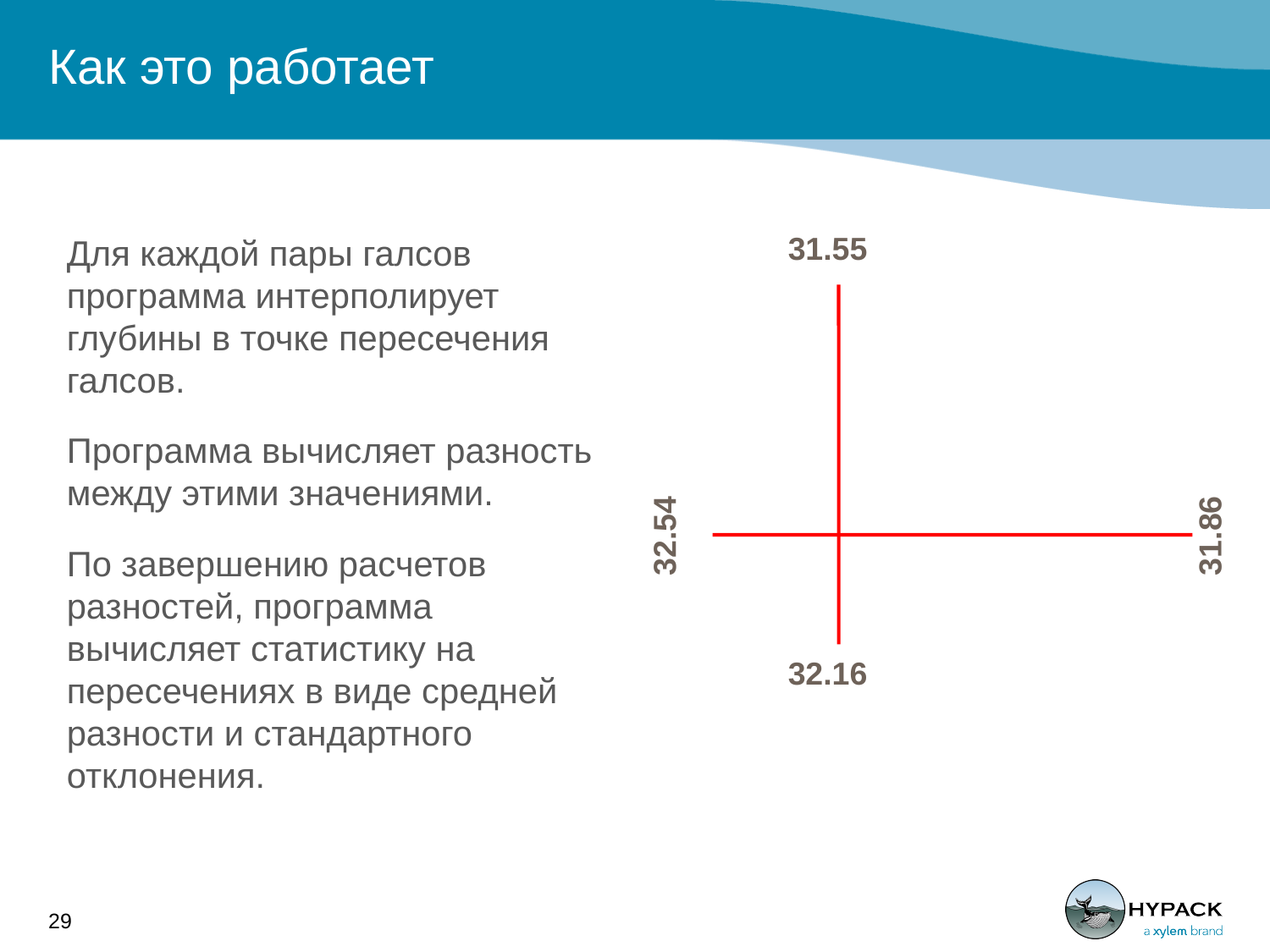

# Как это работает
31.55

32.54
31.86

32.16
Для каждой пары галсов программа интерполирует глубины в точке пересечения галсов.
Программа вычисляет разность между этими значениями.
По завершению расчетов разностей, программа вычисляет статистику на пересечениях в виде средней разности и стандартного отклонения.
29